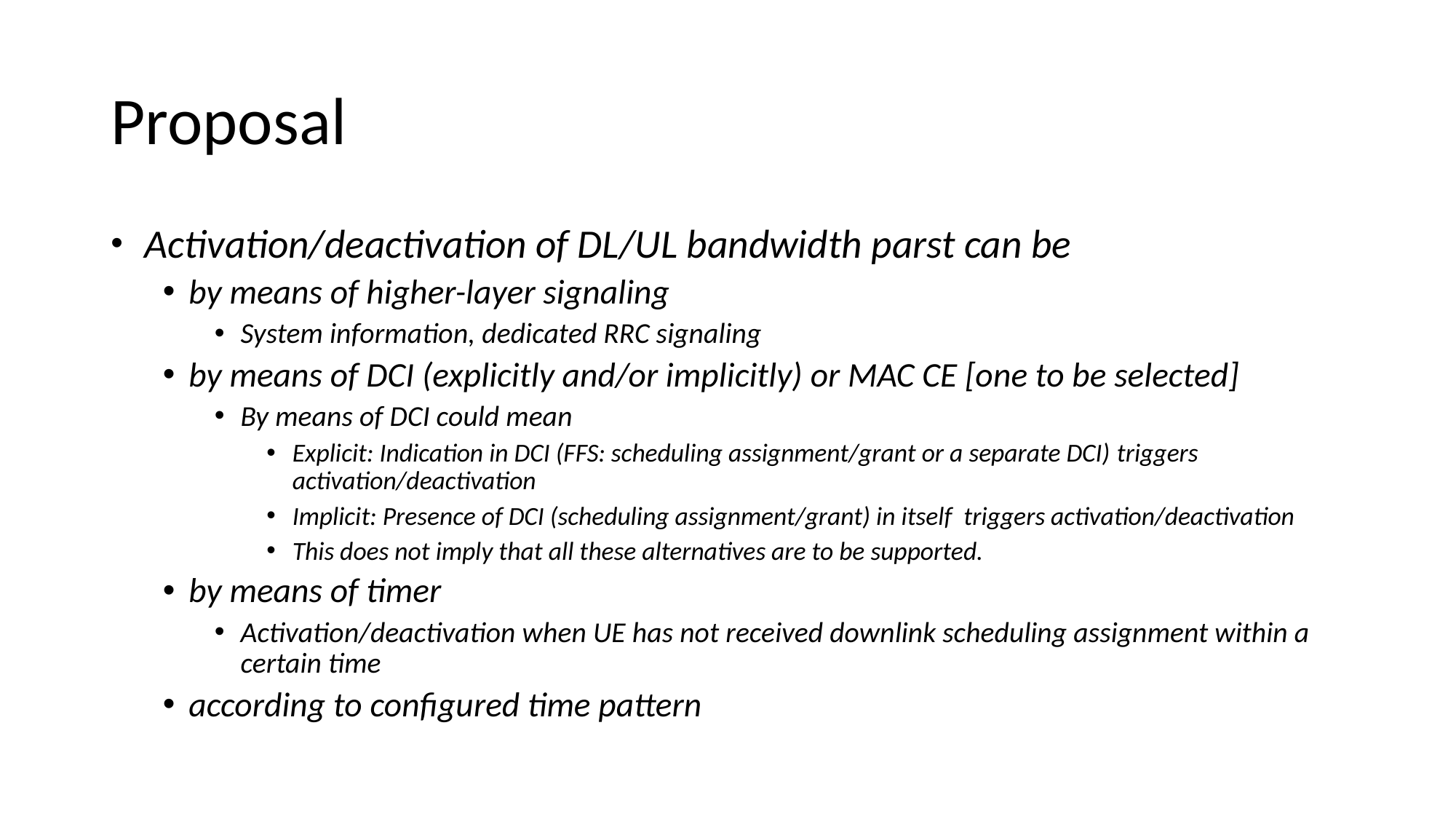

# Proposal
 Activation/deactivation of DL/UL bandwidth parst can be
by means of higher-layer signaling
System information, dedicated RRC signaling
by means of DCI (explicitly and/or implicitly) or MAC CE [one to be selected]
By means of DCI could mean
Explicit: Indication in DCI (FFS: scheduling assignment/grant or a separate DCI) triggers activation/deactivation
Implicit: Presence of DCI (scheduling assignment/grant) in itself  triggers activation/deactivation
This does not imply that all these alternatives are to be supported.
by means of timer
Activation/deactivation when UE has not received downlink scheduling assignment within a certain time
according to configured time pattern